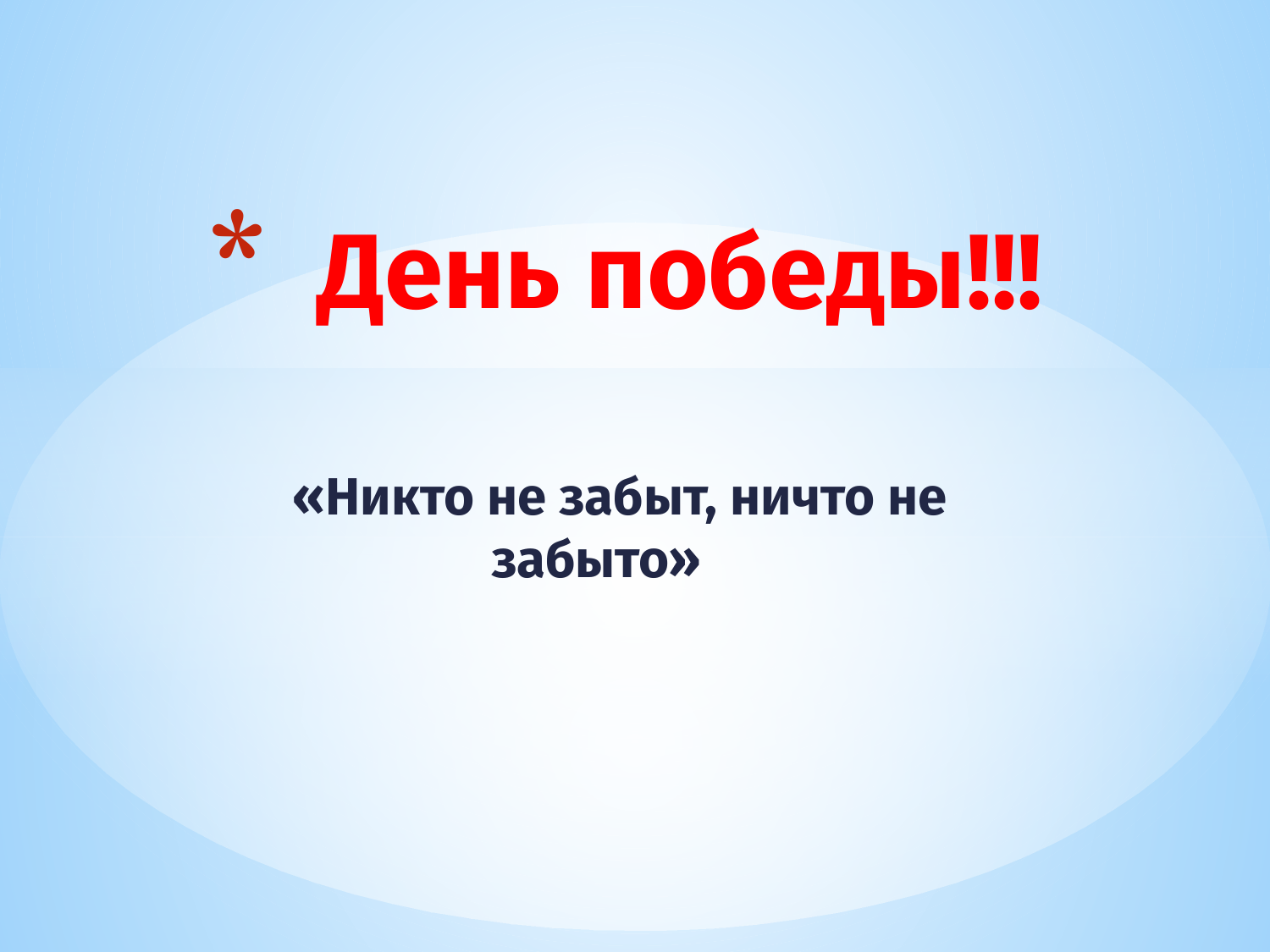

# День победы!!!
     «Никто не забыт, ничто не забыто»